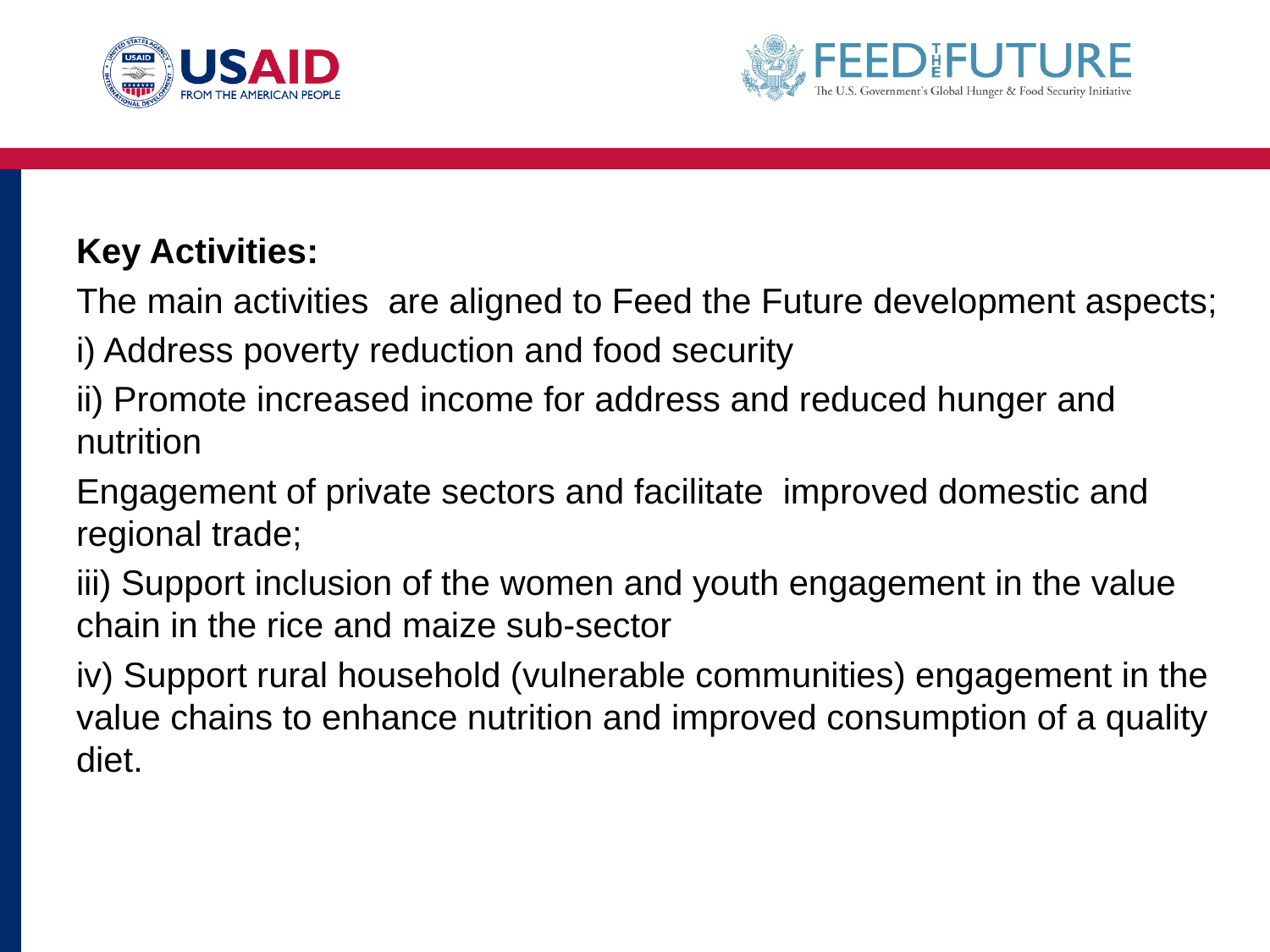

#
Key Activities:
The main activities  are aligned to Feed the Future development aspects;
i) Address poverty reduction and food security
ii) Promote increased income for address and reduced hunger and nutrition
Engagement of private sectors and facilitate  improved domestic and regional trade;
iii) Support inclusion of the women and youth engagement in the value chain in the rice and maize sub-sector
iv) Support rural household (vulnerable communities) engagement in the value chains to enhance nutrition and improved consumption of a quality diet.